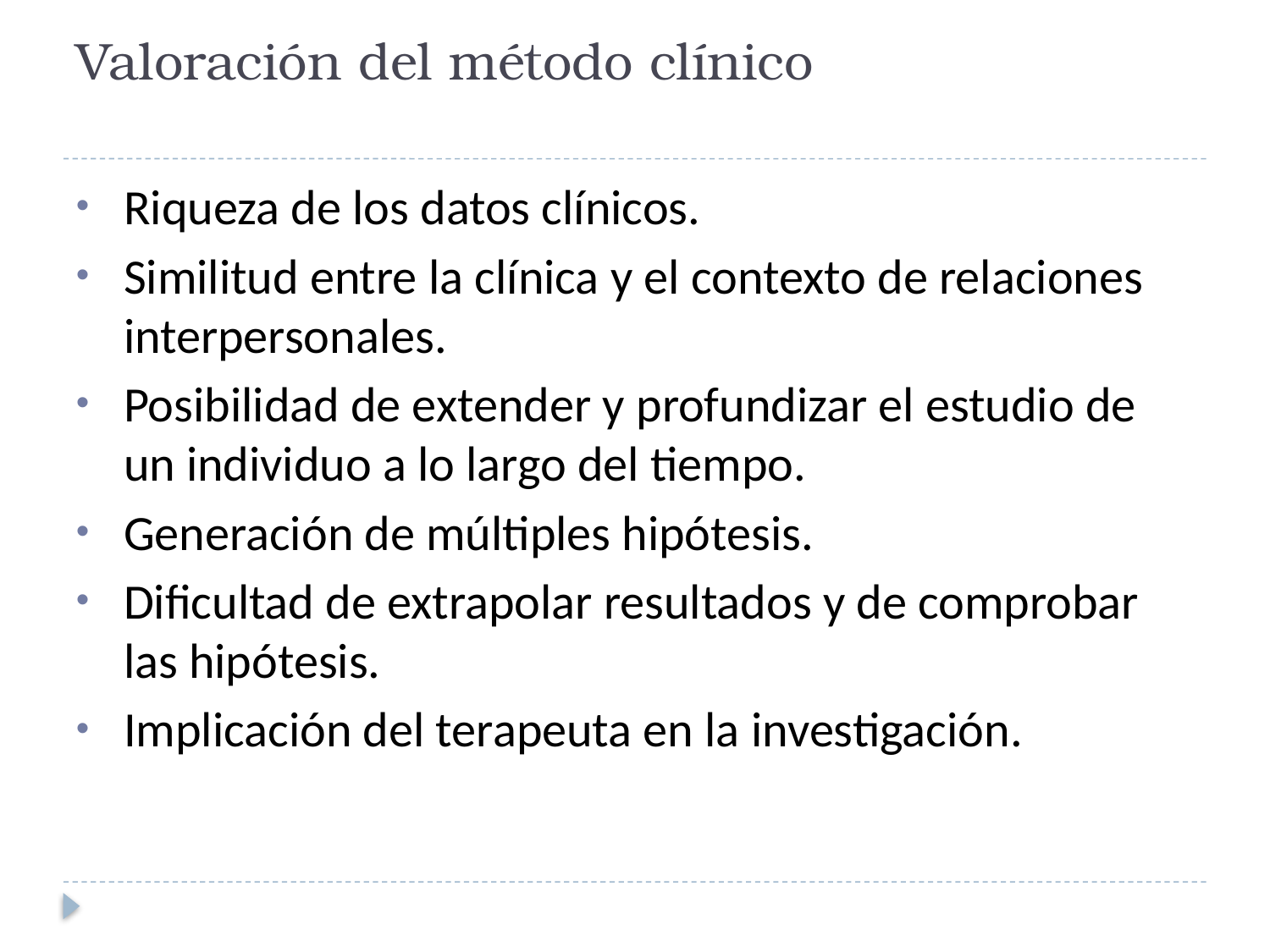

# Valoración del método clínico
Riqueza de los datos clínicos.
Similitud entre la clínica y el contexto de relaciones interpersonales.
Posibilidad de extender y profundizar el estudio de un individuo a lo largo del tiempo.
Generación de múltiples hipótesis.
Dificultad de extrapolar resultados y de comprobar las hipótesis.
Implicación del terapeuta en la investigación.